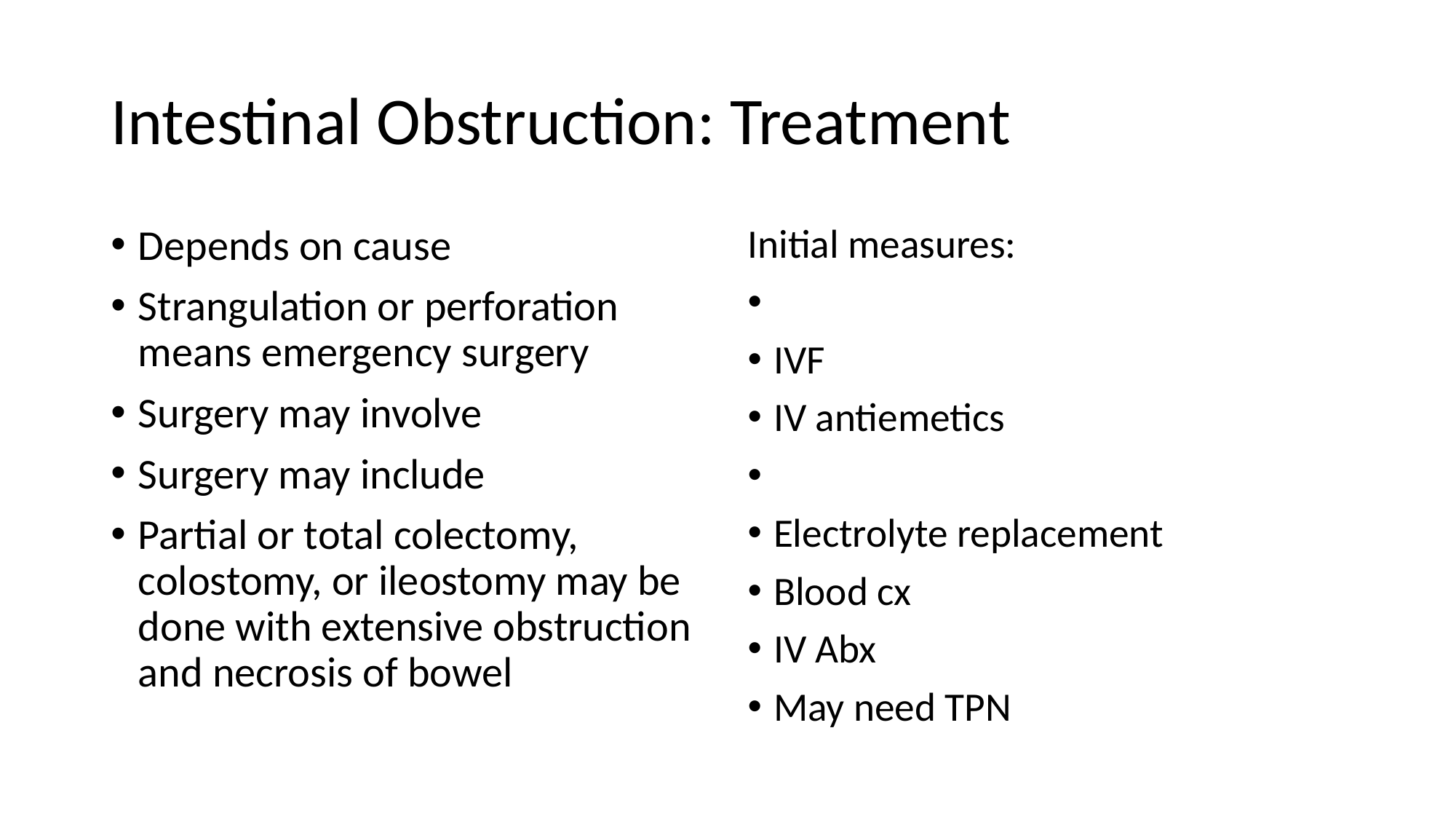

# Intestinal Obstruction: Treatment
Depends on cause
Strangulation or perforation means emergency surgery
Surgery may involve
Surgery may include
Partial or total colectomy, colostomy, or ileostomy may be done with extensive obstruction and necrosis of bowel
Initial measures:

IVF
IV antiemetics

Electrolyte replacement
Blood cx
IV Abx
May need TPN